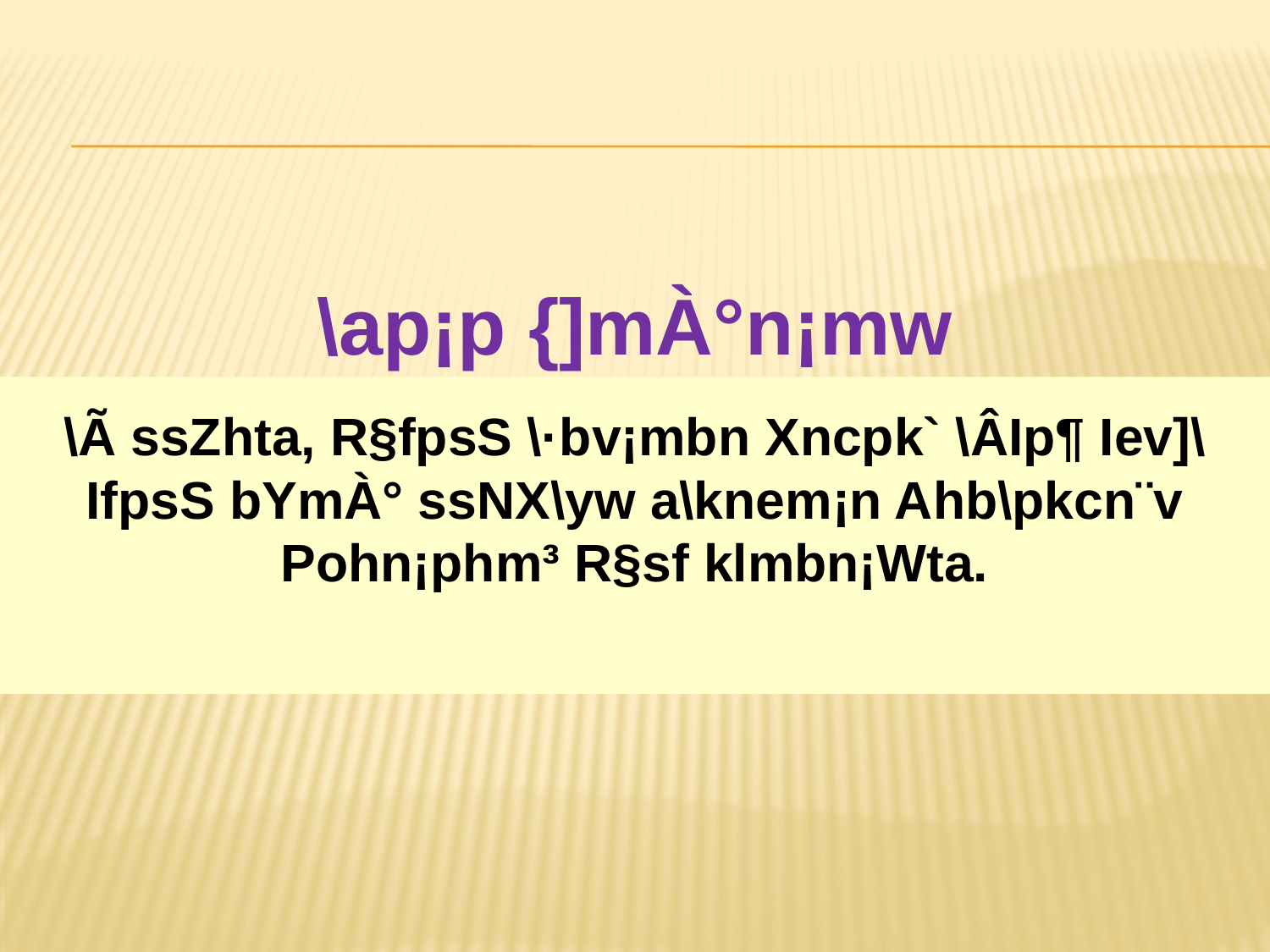

\ap¡p {]mÀ°n¡mw

\Ã ssZhta, R§fpsS \·bv¡mbn Xncpk` \ÂIp¶ Iev]\IfpsS bYmÀ° ssNX\yw a\knem¡n Ahb\pkcn¨v Pohn¡phm³ R§sf klmbn¡Wta.